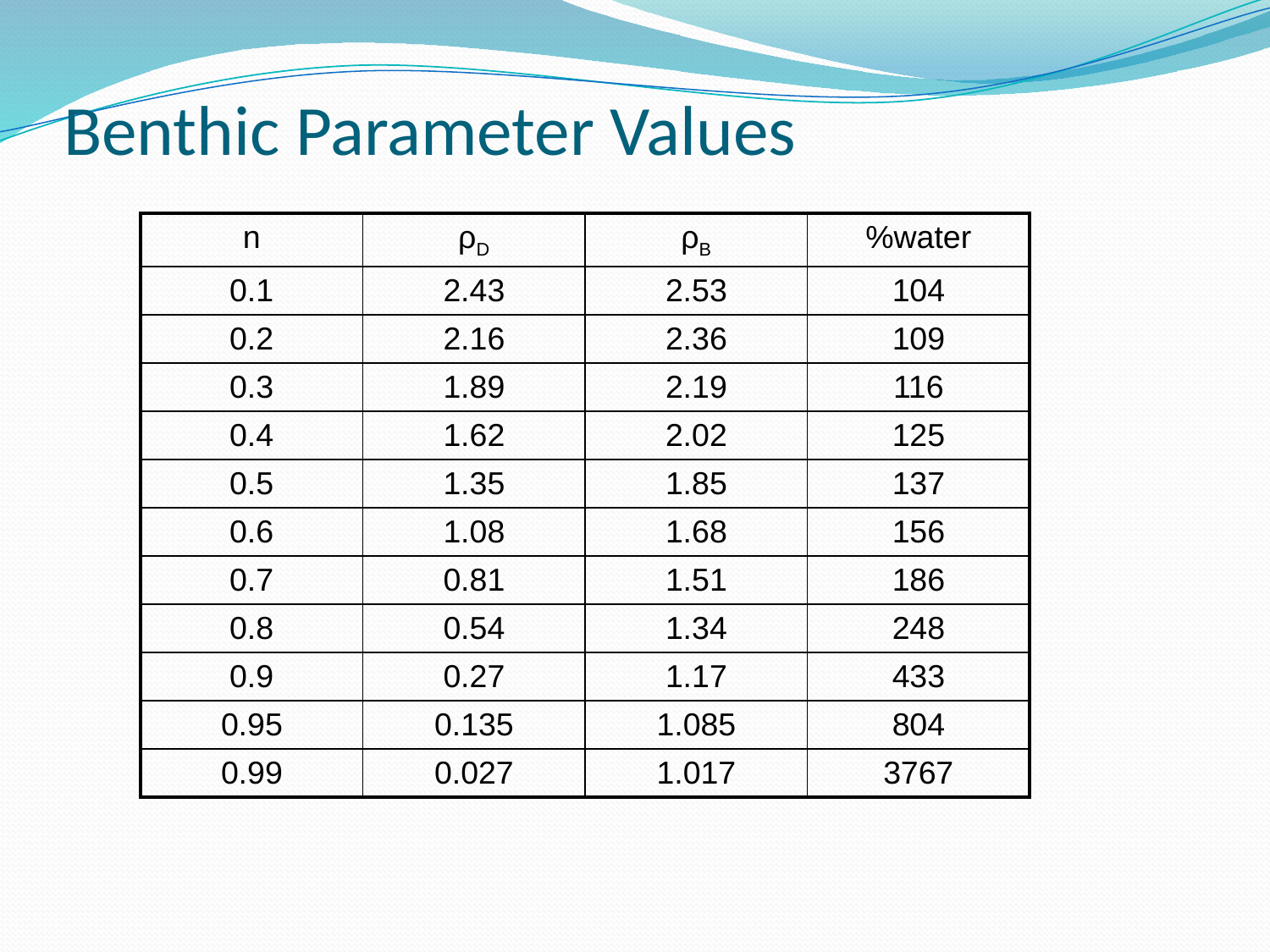

# Benthic Parameter Values
| n | ρD | ρB | %water |
| --- | --- | --- | --- |
| 0.1 | 2.43 | 2.53 | 104 |
| 0.2 | 2.16 | 2.36 | 109 |
| 0.3 | 1.89 | 2.19 | 116 |
| 0.4 | 1.62 | 2.02 | 125 |
| 0.5 | 1.35 | 1.85 | 137 |
| 0.6 | 1.08 | 1.68 | 156 |
| 0.7 | 0.81 | 1.51 | 186 |
| 0.8 | 0.54 | 1.34 | 248 |
| 0.9 | 0.27 | 1.17 | 433 |
| 0.95 | 0.135 | 1.085 | 804 |
| 0.99 | 0.027 | 1.017 | 3767 |